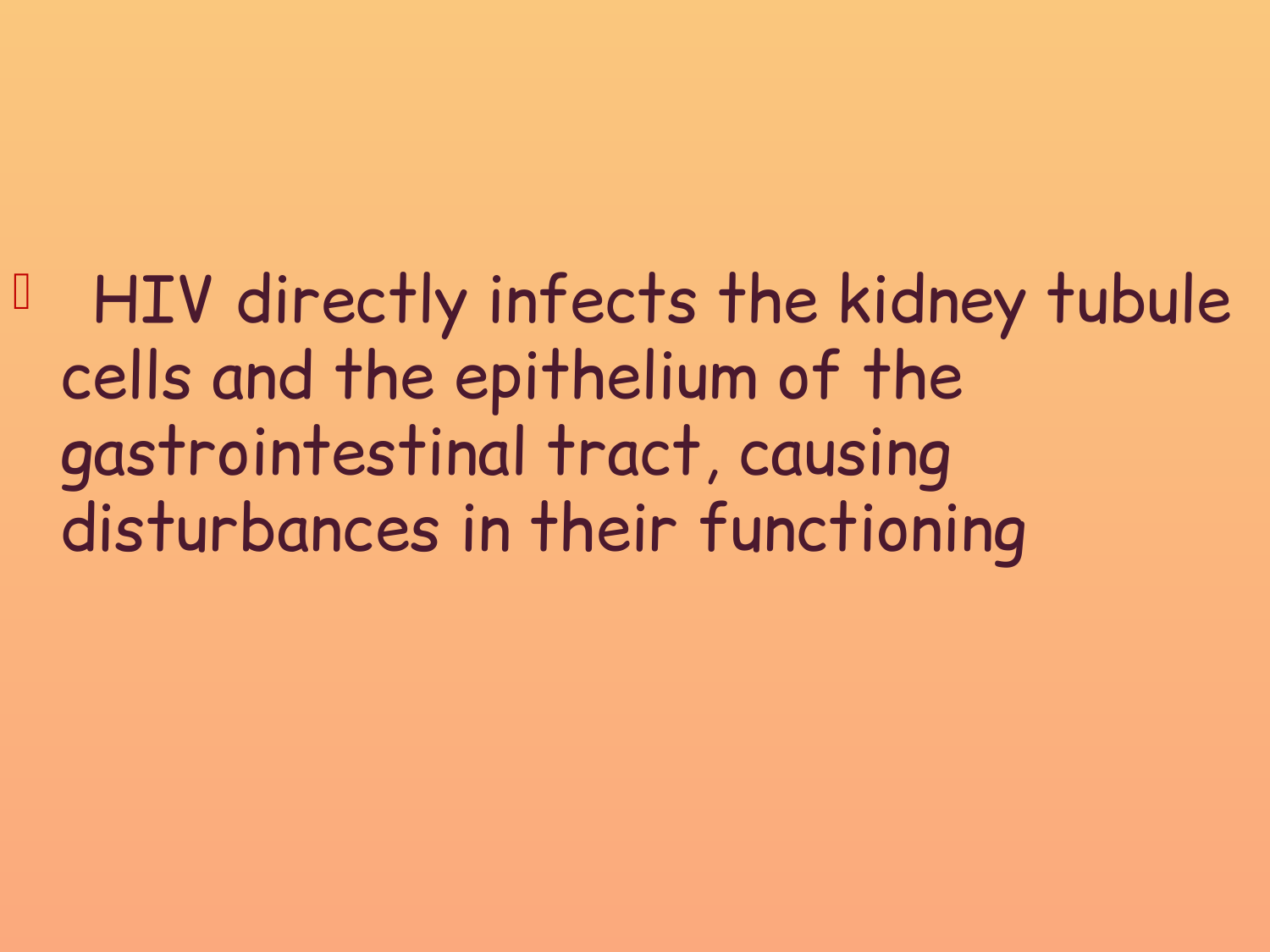

HIV directly infects the kidney tubule cells and the epithelium of the gastrointestinal tract, causing disturbances in their functioning

#